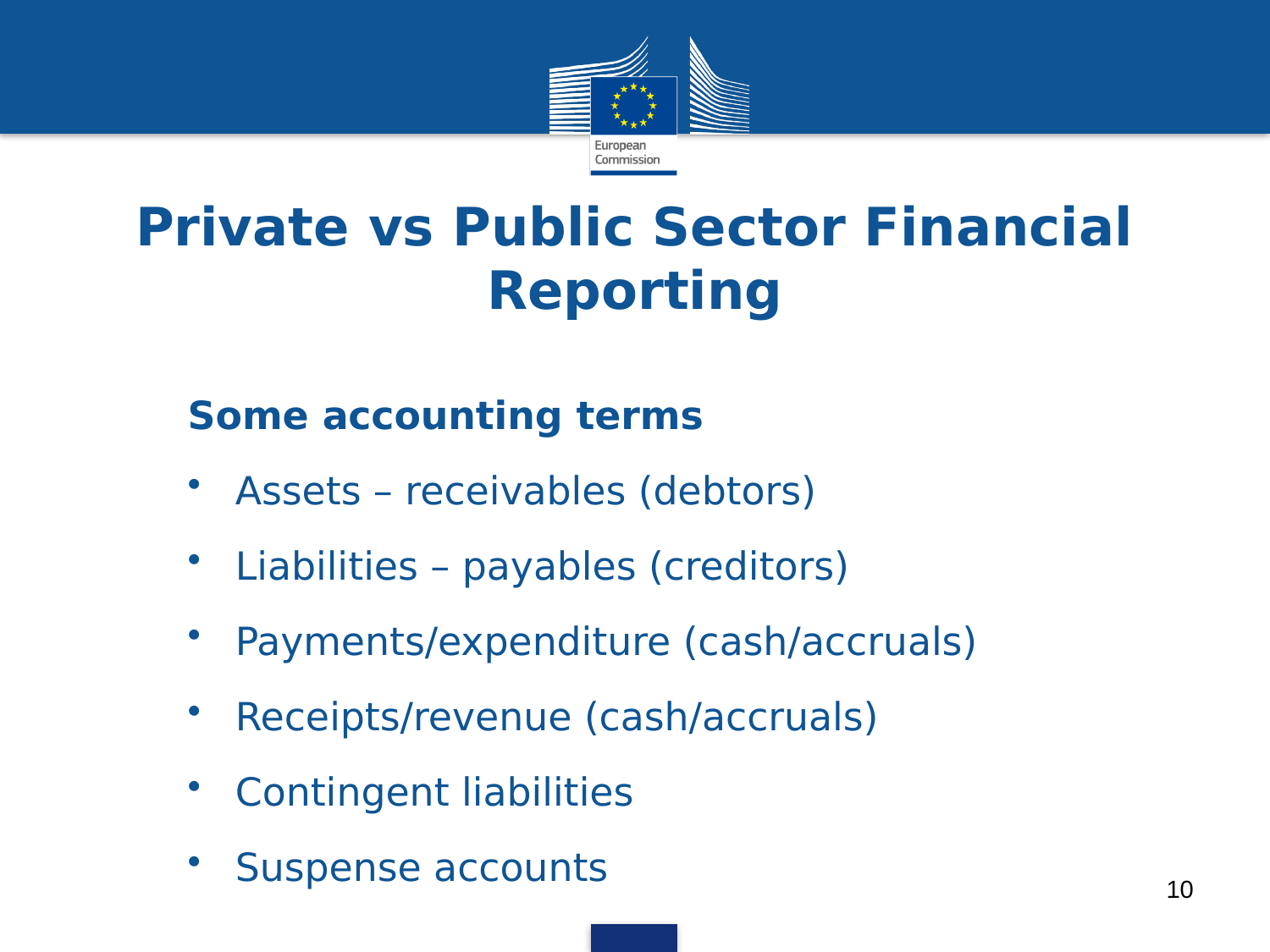

# Private vs Public Sector Financial Reporting
Some accounting terms
Assets – receivables (debtors)
Liabilities – payables (creditors)
Payments/expenditure (cash/accruals)
Receipts/revenue (cash/accruals)
Contingent liabilities
Suspense accounts
10